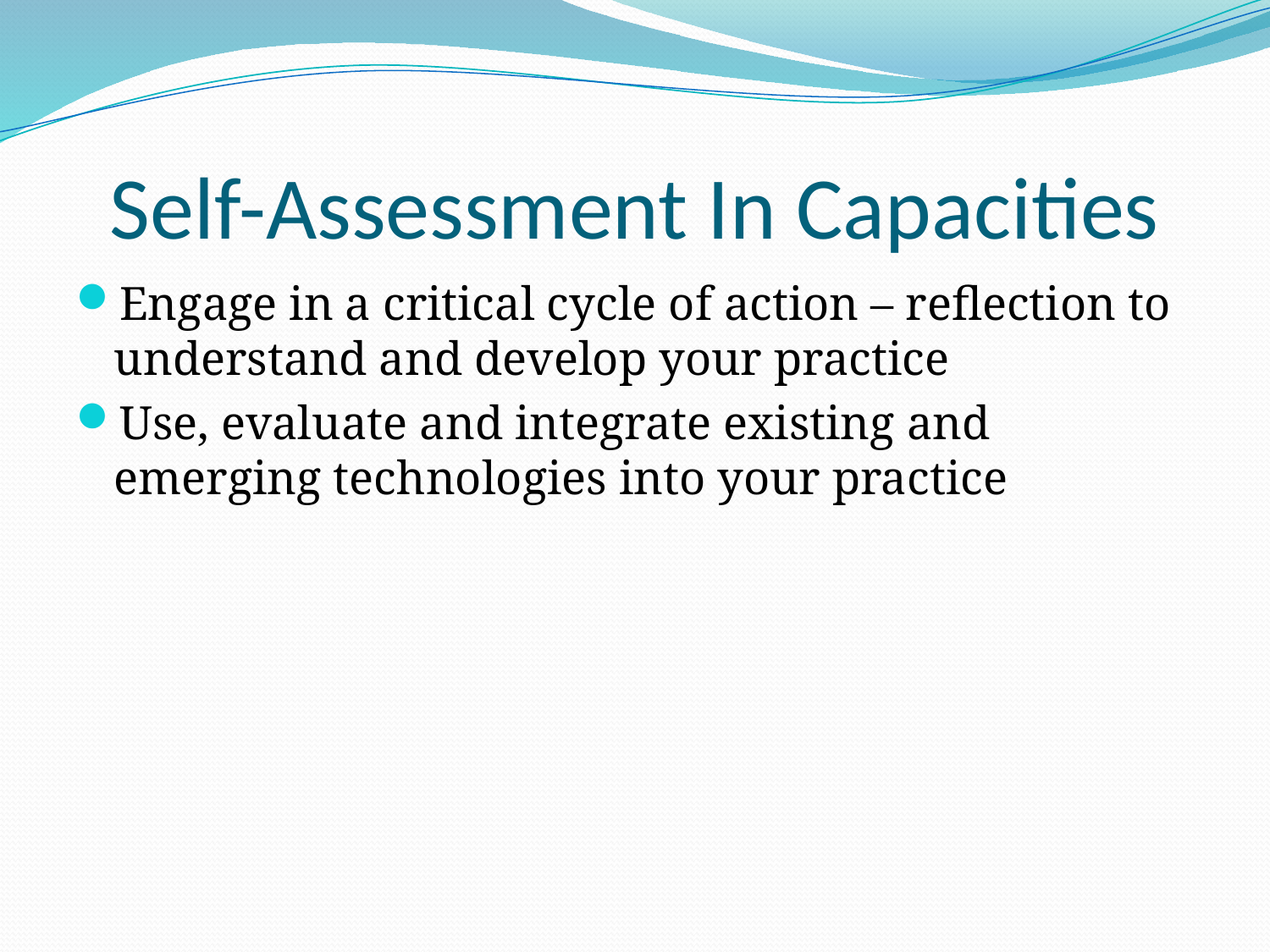

# Self-Assessment In Capacities
Engage in a critical cycle of action – reflection to understand and develop your practice
Use, evaluate and integrate existing and emerging technologies into your practice